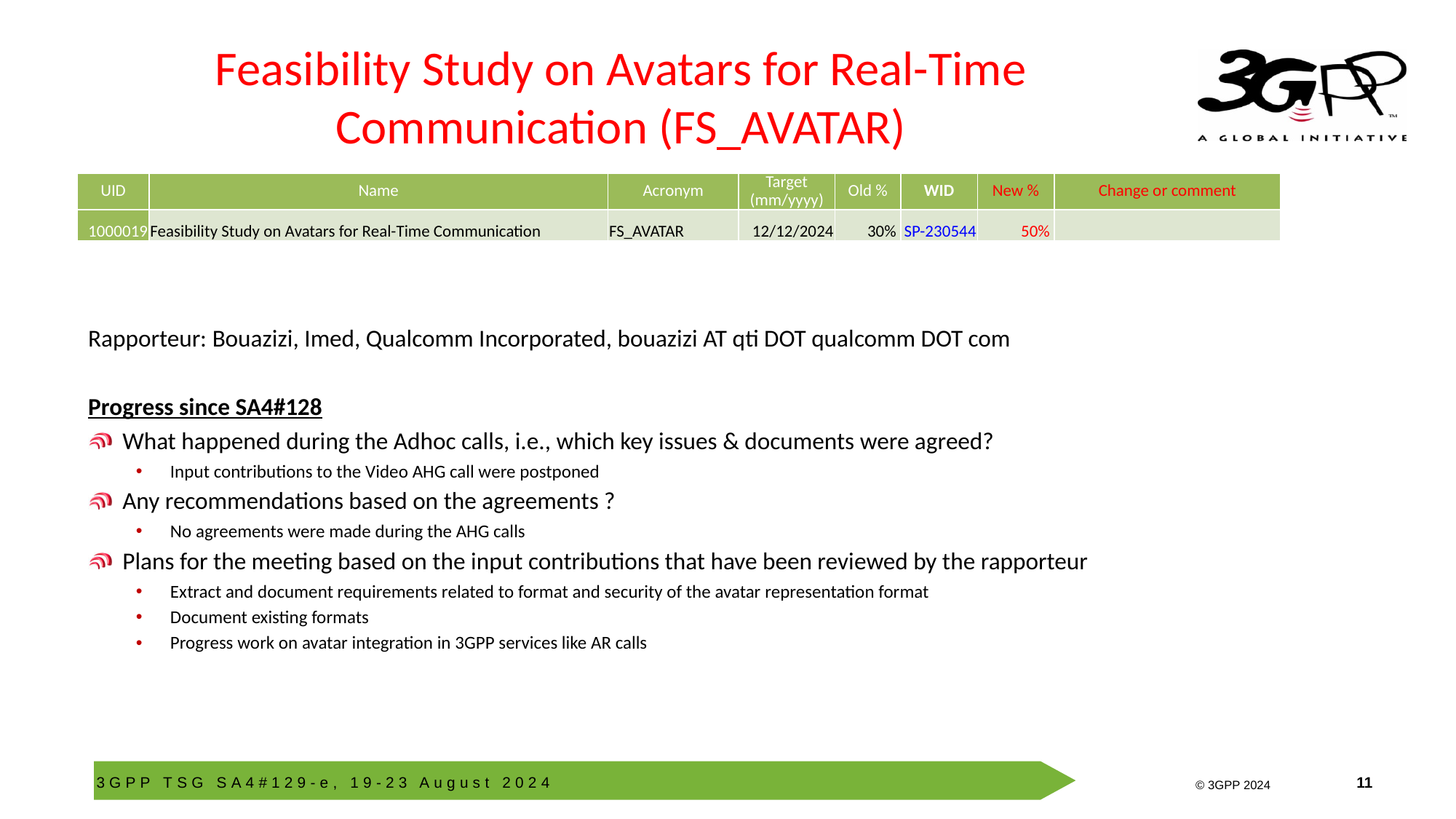

# Feasibility Study on Avatars for Real-Time Communication (FS_AVATAR)
| UID | Name | Acronym | Target (mm/yyyy) | Old % | WID | New % | Change or comment |
| --- | --- | --- | --- | --- | --- | --- | --- |
| 1000019 | Feasibility Study on Avatars for Real-Time Communication | FS\_AVATAR | 12/12/2024 | 30% | SP-230544 | 50% |  |
Rapporteur: Bouazizi, Imed, Qualcomm Incorporated, bouazizi AT qti DOT qualcomm DOT com

Progress since SA4#128
What happened during the Adhoc calls, i.e., which key issues & documents were agreed?
Input contributions to the Video AHG call were postponed
Any recommendations based on the agreements ?
No agreements were made during the AHG calls
Plans for the meeting based on the input contributions that have been reviewed by the rapporteur
Extract and document requirements related to format and security of the avatar representation format
Document existing formats
Progress work on avatar integration in 3GPP services like AR calls